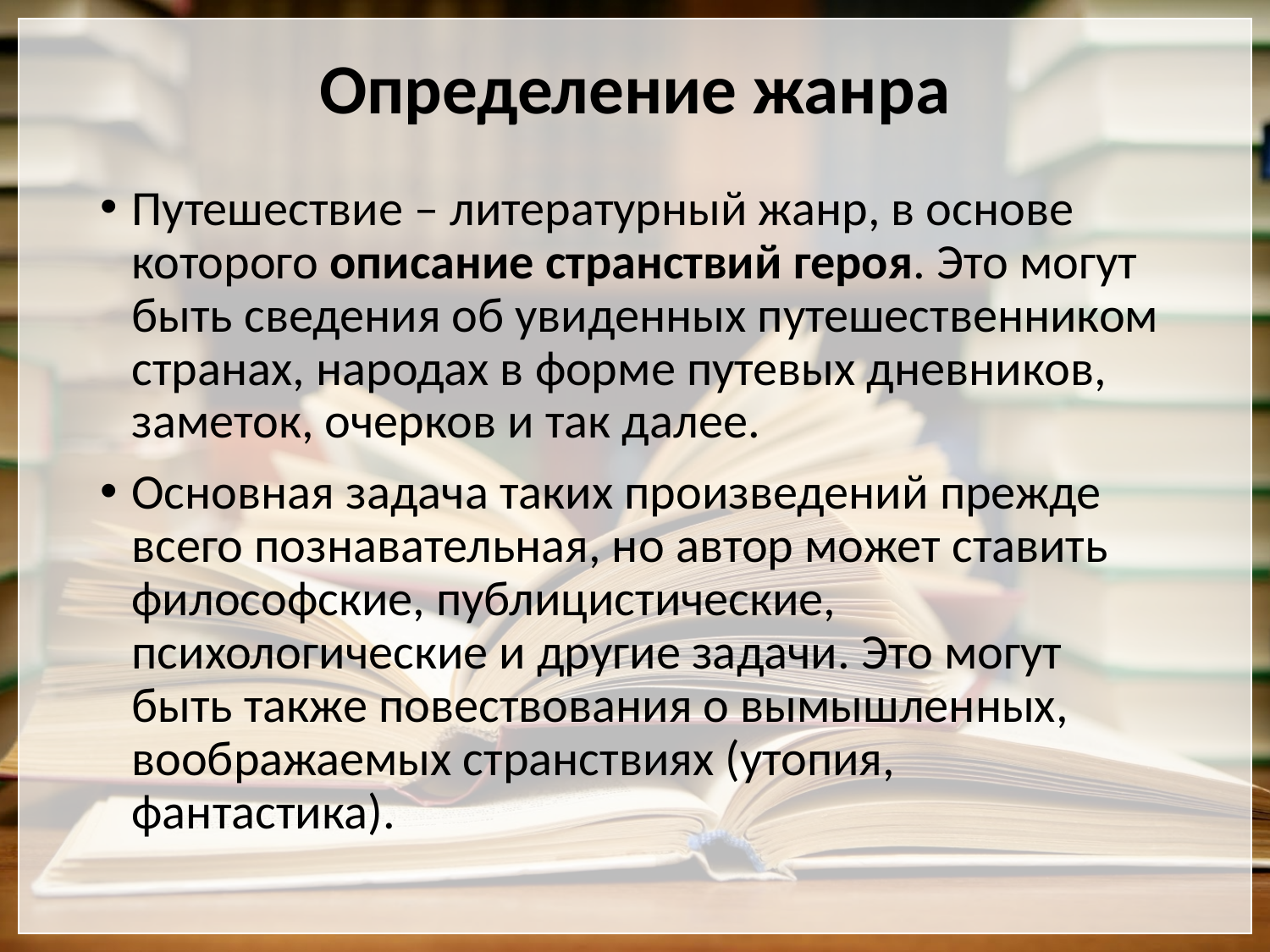

# Определение жанра
Путешествие – литературный жанр, в основе которого описание странствий героя. Это могут быть сведения об увиденных путешественником странах, народах в форме путевых дневников, заметок, очерков и так далее.
Основная задача таких произведений прежде всего познавательная, но автор может ставить философские, публицистические, психологические и другие задачи. Это могут быть также повествования о вымышленных, воображаемых странствиях (утопия, фантастика).